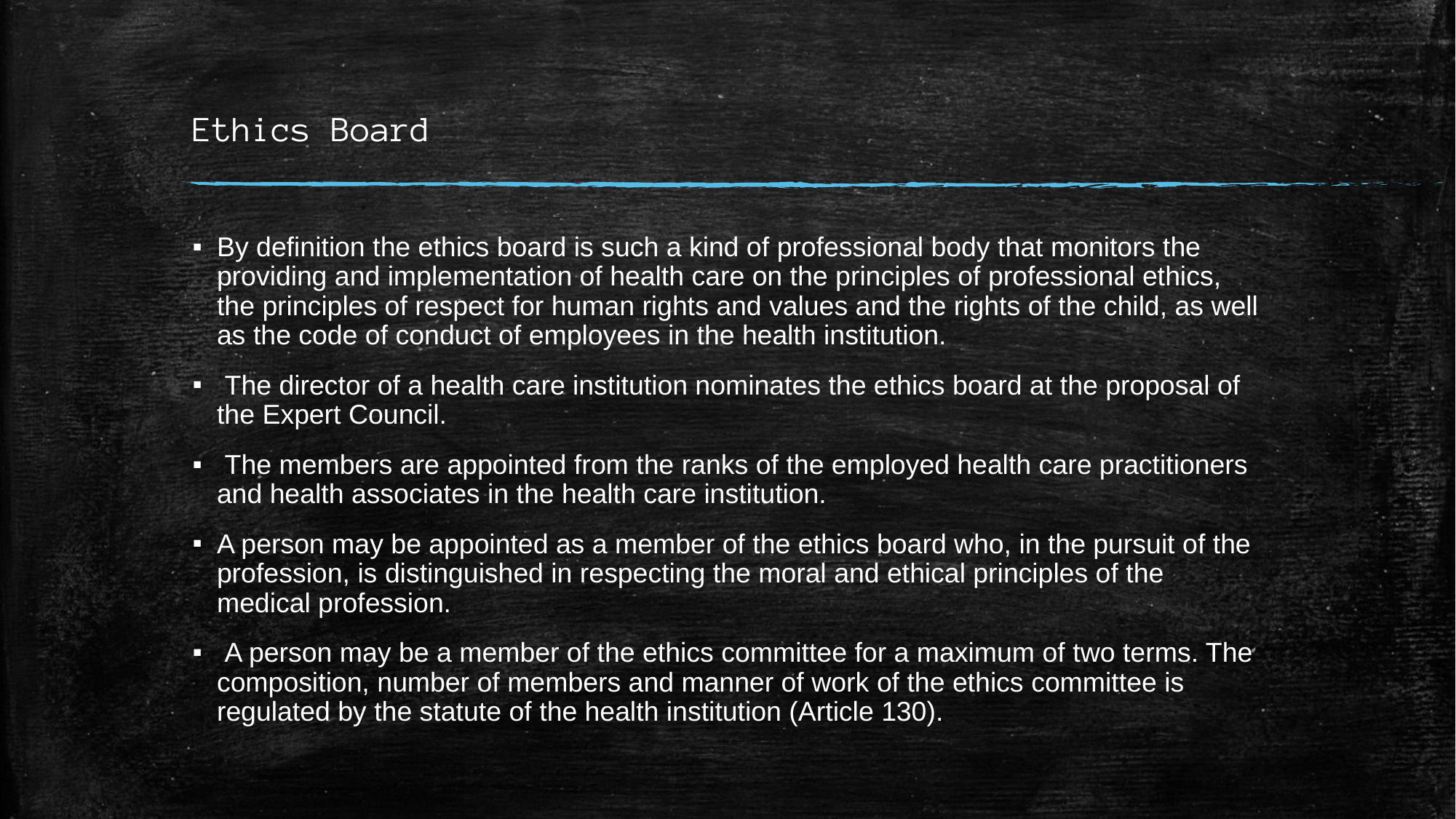

# Ethics Board
By deﬁnition the ethics board is such a kind of professional body that monitors the providing and implementation of health care on the principles of professional ethics, the principles of respect for human rights and values and the rights of the child, as well as the code of conduct of employees in the health institution.
 The director of a health care institution nominates the ethics board at the proposal of the Expert Council.
 The members are appointed from the ranks of the employed health care practitioners and health associates in the health care institution.
A person may be appointed as a member of the ethics board who, in the pursuit of the profession, is distinguished in respecting the moral and ethical principles of the medical profession.
 A person may be a member of the ethics committee for a maximum of two terms. The composition, number of members and manner of work of the ethics committee is regulated by the statute of the health institution (Article 130).